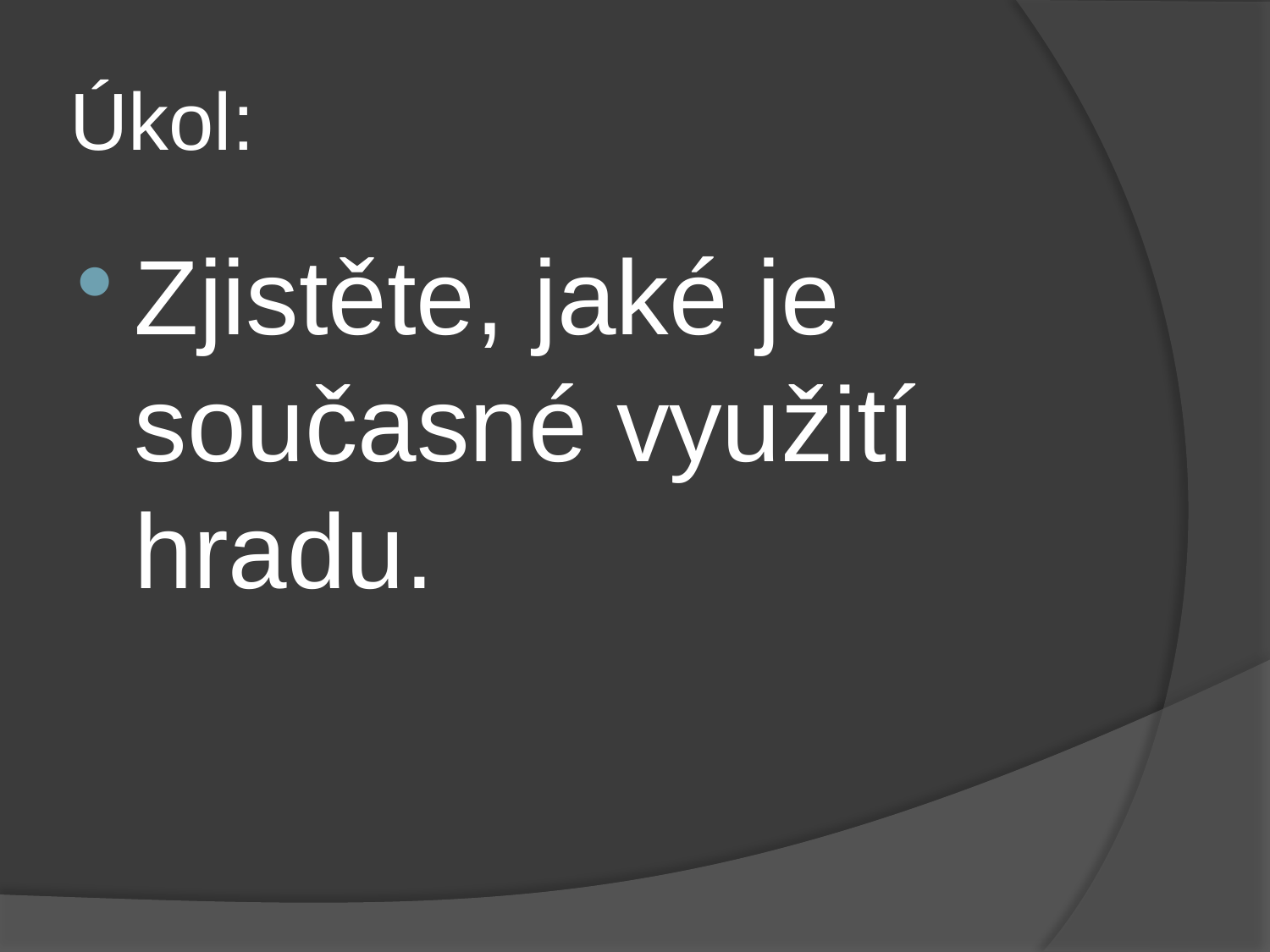

# Úkol:
Zjistěte, jaké je současné využití hradu.